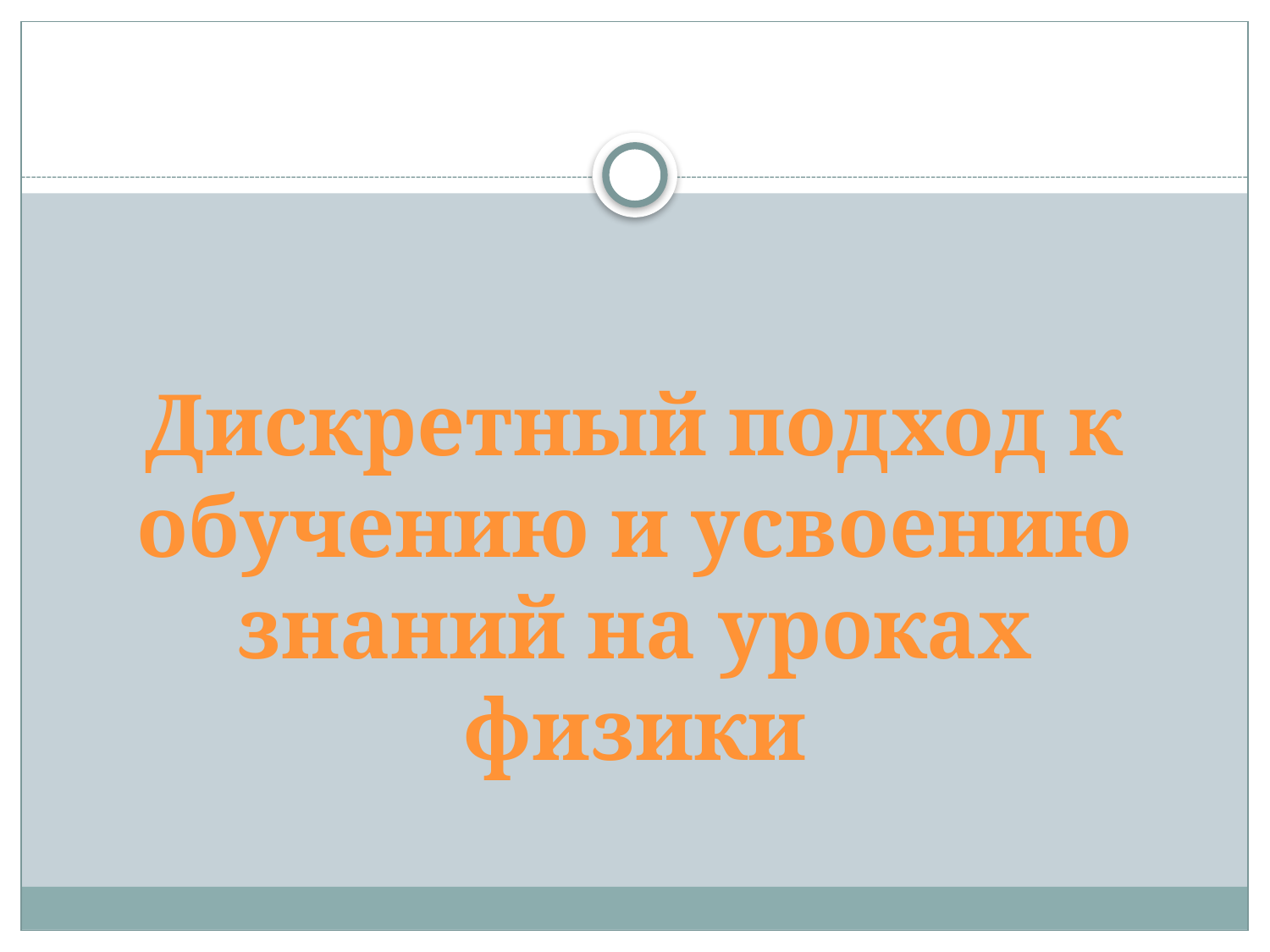

# Дискретный подход к обучению и усвоению знаний на уроках физики